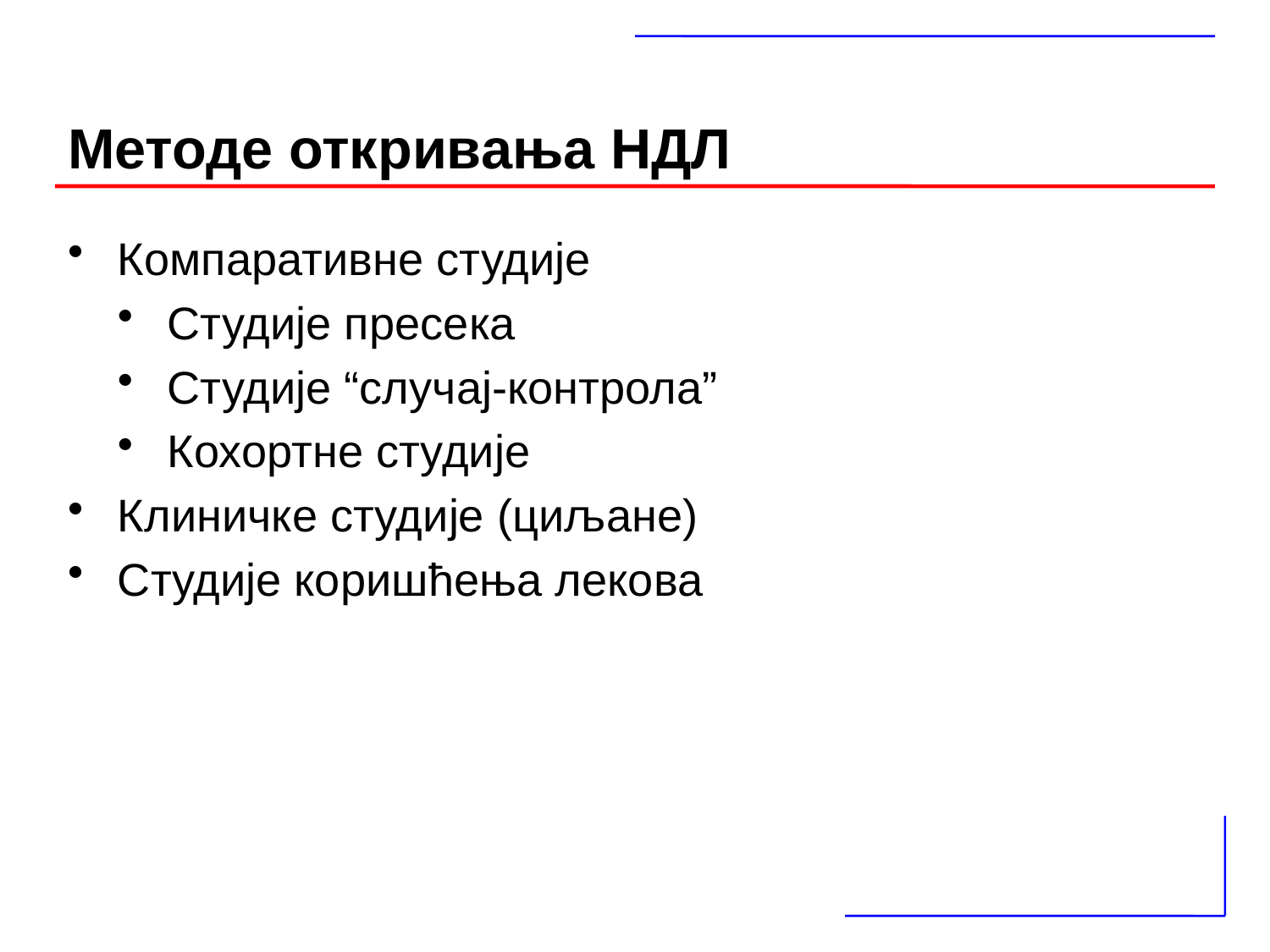

# Методе откривања НДЛ
Компаративне студије
Студије пресекa
Студије “случај-контрола”
Кохортне студије
Клиничке студије (циљане)
Студије коришћења лекова